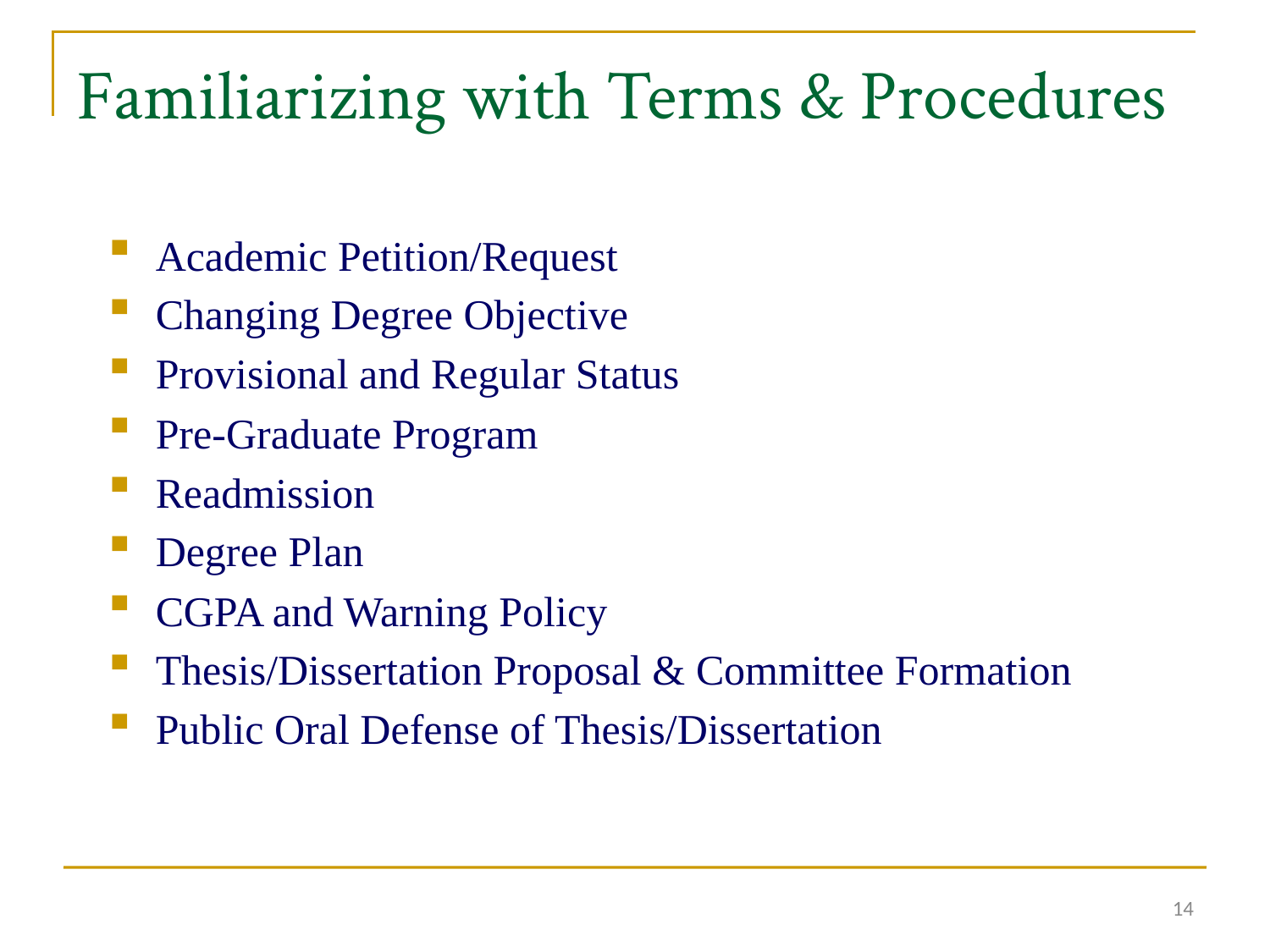

Familiarizing with Terms & Procedures
Academic Petition/Request
Changing Degree Objective
Provisional and Regular Status
Pre-Graduate Program
Readmission
Degree Plan
CGPA and Warning Policy
Thesis/Dissertation Proposal & Committee Formation
Public Oral Defense of Thesis/Dissertation

14